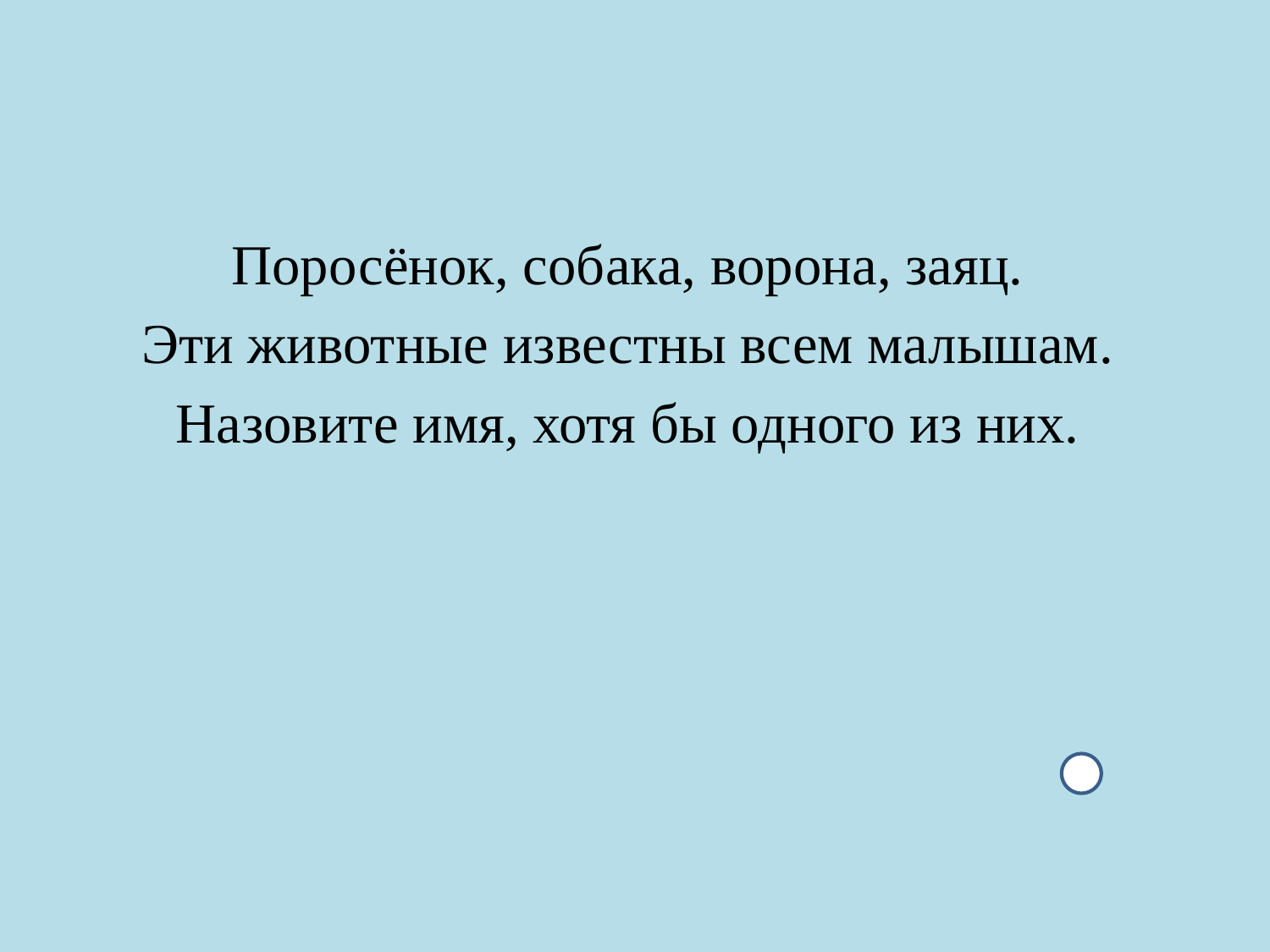

#
Поросёнок, собака, ворона, заяц.
Эти животные известны всем малышам.
Назовите имя, хотя бы одного из них.